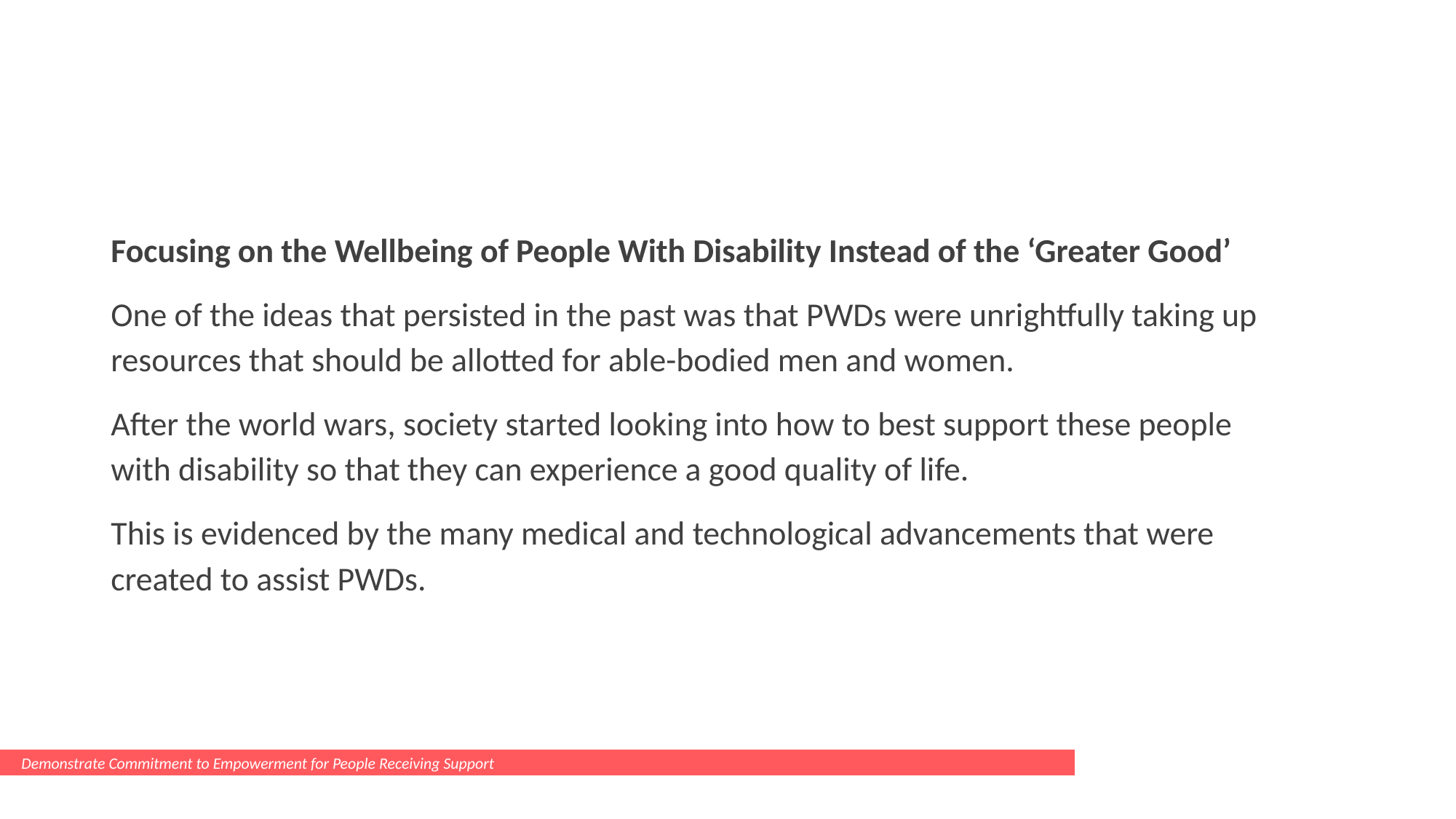

#
Focusing on the Wellbeing of People With Disability Instead of the ‘Greater Good’
One of the ideas that persisted in the past was that PWDs were unrightfully taking up resources that should be allotted for able-bodied men and women.
After the world wars, society started looking into how to best support these people with disability so that they can experience a good quality of life.
This is evidenced by the many medical and technological advancements that were created to assist PWDs.
Demonstrate Commitment to Empowerment for People Receiving Support